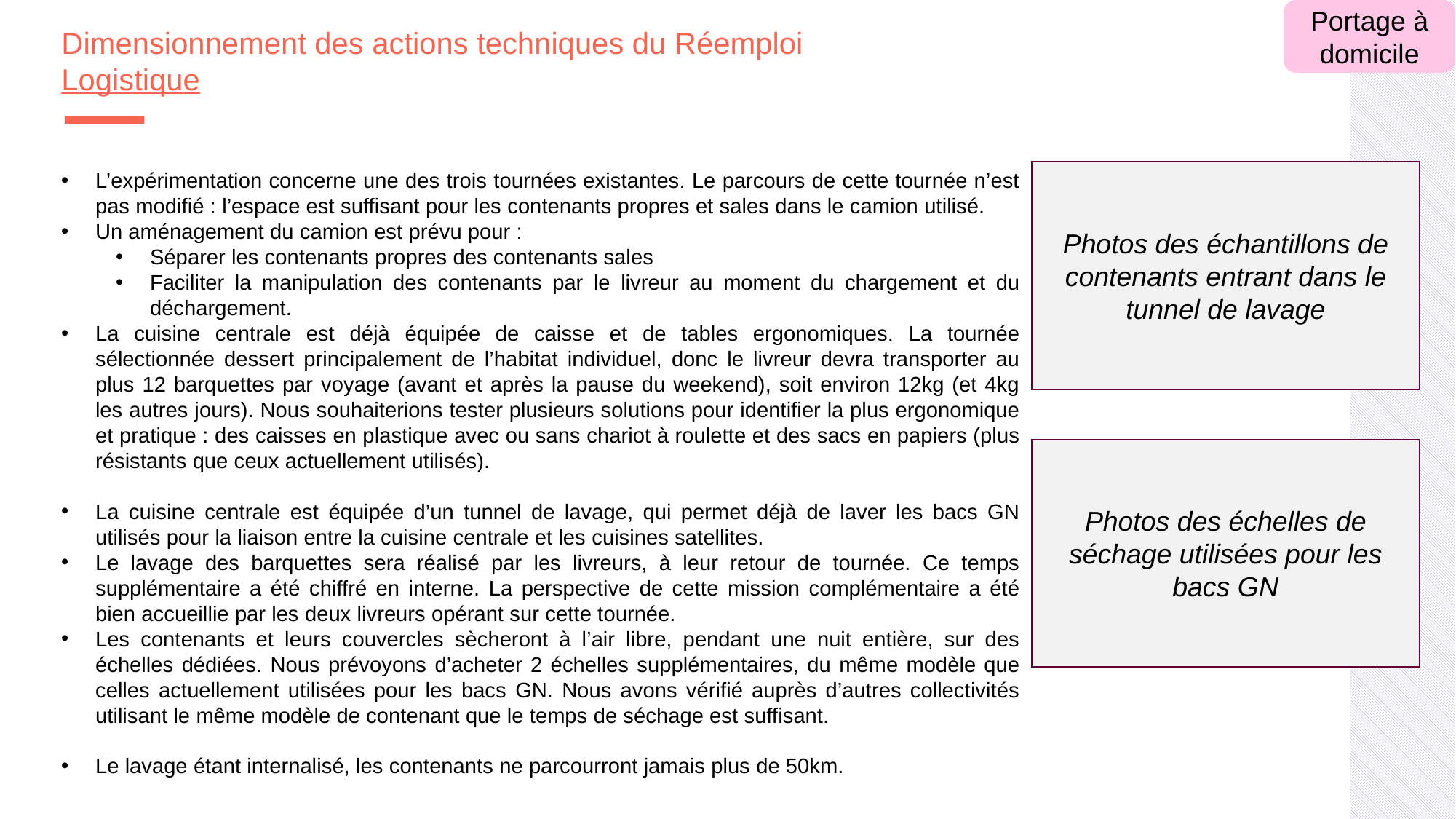

Portage à domicile

# Dimensionnement des actions techniques du Réemploi Logistique
L’expérimentation concerne une des trois tournées existantes. Le parcours de cette tournée n’est pas modifié : l’espace est suffisant pour les contenants propres et sales dans le camion utilisé.
Un aménagement du camion est prévu pour :
Séparer les contenants propres des contenants sales
Faciliter la manipulation des contenants par le livreur au moment du chargement et du déchargement.
La cuisine centrale est déjà équipée de caisse et de tables ergonomiques. La tournée sélectionnée dessert principalement de l’habitat individuel, donc le livreur devra transporter au plus 12 barquettes par voyage (avant et après la pause du weekend), soit environ 12kg (et 4kg les autres jours). Nous souhaiterions tester plusieurs solutions pour identifier la plus ergonomique et pratique : des caisses en plastique avec ou sans chariot à roulette et des sacs en papiers (plus résistants que ceux actuellement utilisés).

La cuisine centrale est équipée d’un tunnel de lavage, qui permet déjà de laver les bacs GN utilisés pour la liaison entre la cuisine centrale et les cuisines satellites.
Le lavage des barquettes sera réalisé par les livreurs, à leur retour de tournée. Ce temps supplémentaire a été chiffré en interne. La perspective de cette mission complémentaire a été bien accueillie par les deux livreurs opérant sur cette tournée.
Les contenants et leurs couvercles sècheront à l’air libre, pendant une nuit entière, sur des échelles dédiées. Nous prévoyons d’acheter 2 échelles supplémentaires, du même modèle que celles actuellement utilisées pour les bacs GN. Nous avons vérifié auprès d’autres collectivités utilisant le même modèle de contenant que le temps de séchage est suffisant.

Le lavage étant internalisé, les contenants ne parcourront jamais plus de 50km.
Photos des échantillons de contenants entrant dans le tunnel de lavage
Photos des échelles de séchage utilisées pour les bacs GN
Citeo | Février 2026 | Dossier de candidature de l'AMI Réemploi pour les collectivités
47